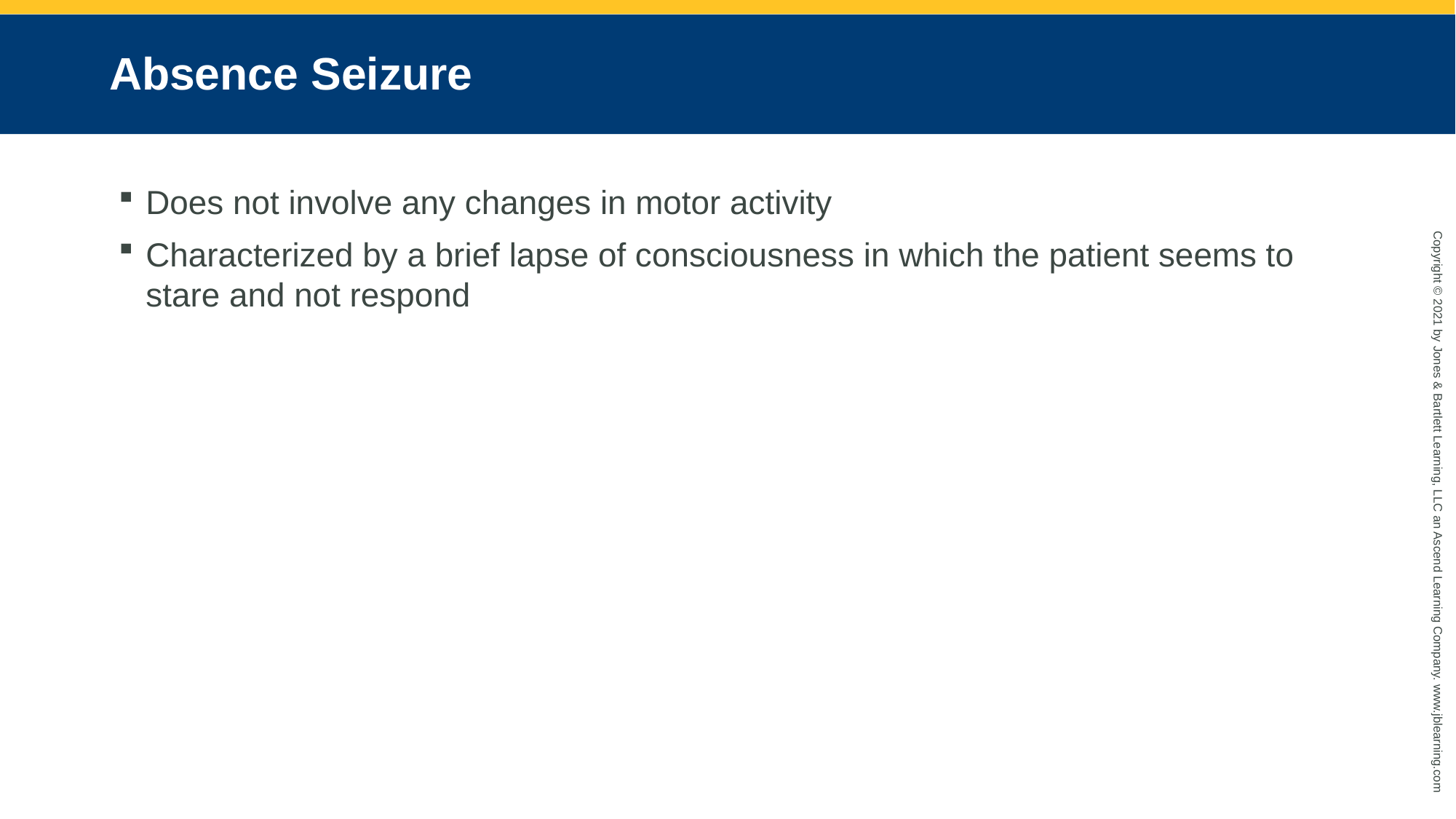

# Absence Seizure
Does not involve any changes in motor activity
Characterized by a brief lapse of consciousness in which the patient seems to stare and not respond